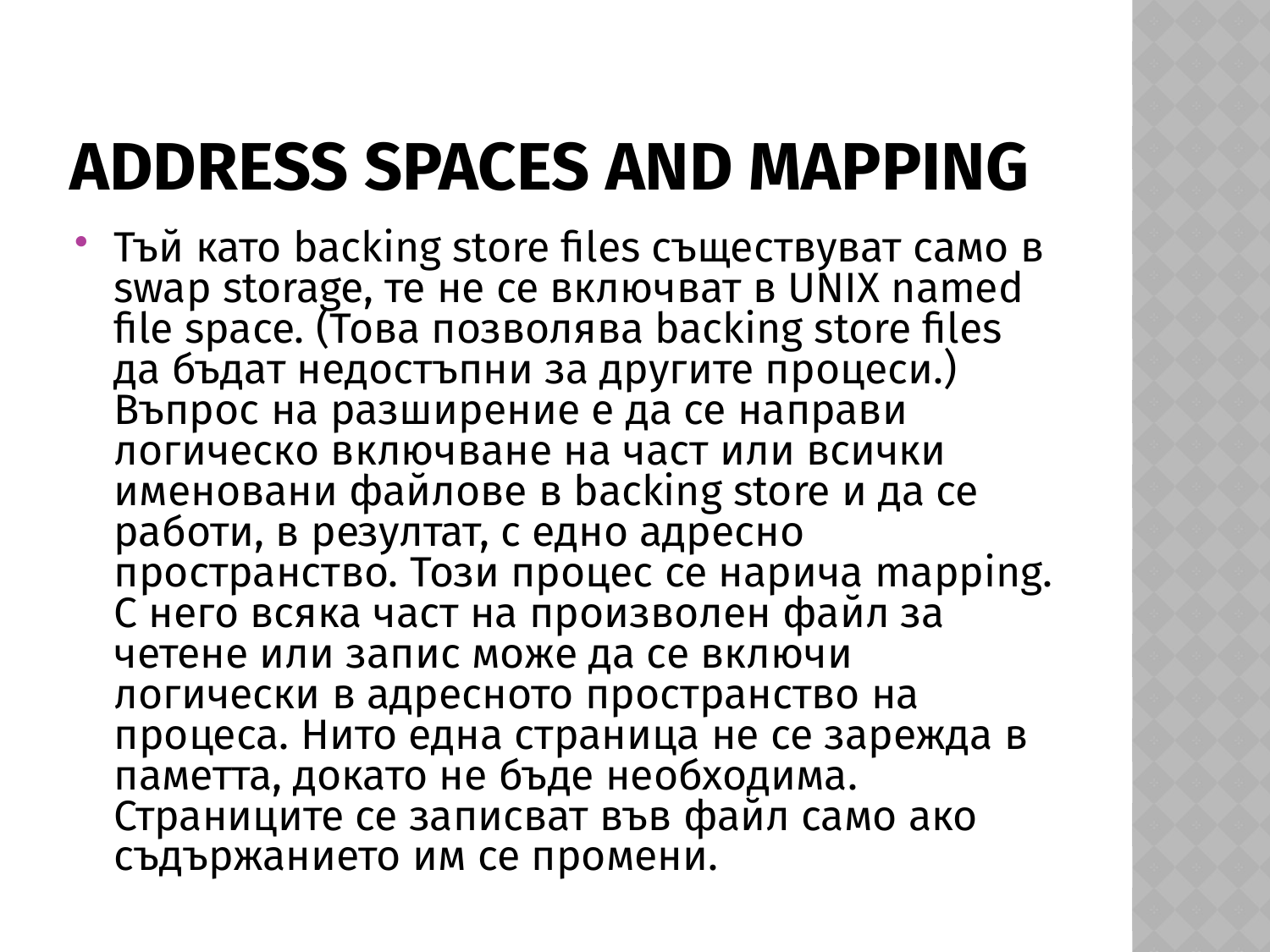

# Address Spaces and Mapping
Тъй като backing store files съществуват само в swap storage, те не се включват в UNIX named file space. (Това позволява backing store files да бъдат недостъпни за другите процеси.) Въпрос на разширение е да се направи логическо включване на част или всички именовани файлове в backing store и да се работи, в резултат, с едно адресно пространство. Този процес се нарича mapping. С него всяка част на произволен файл за четене или запис може да се включи логически в адресното пространство на процеса. Нито една страница не се зарежда в паметта, докато не бъде необходима. Страниците се записват във файл само ако съдържанието им се промени.